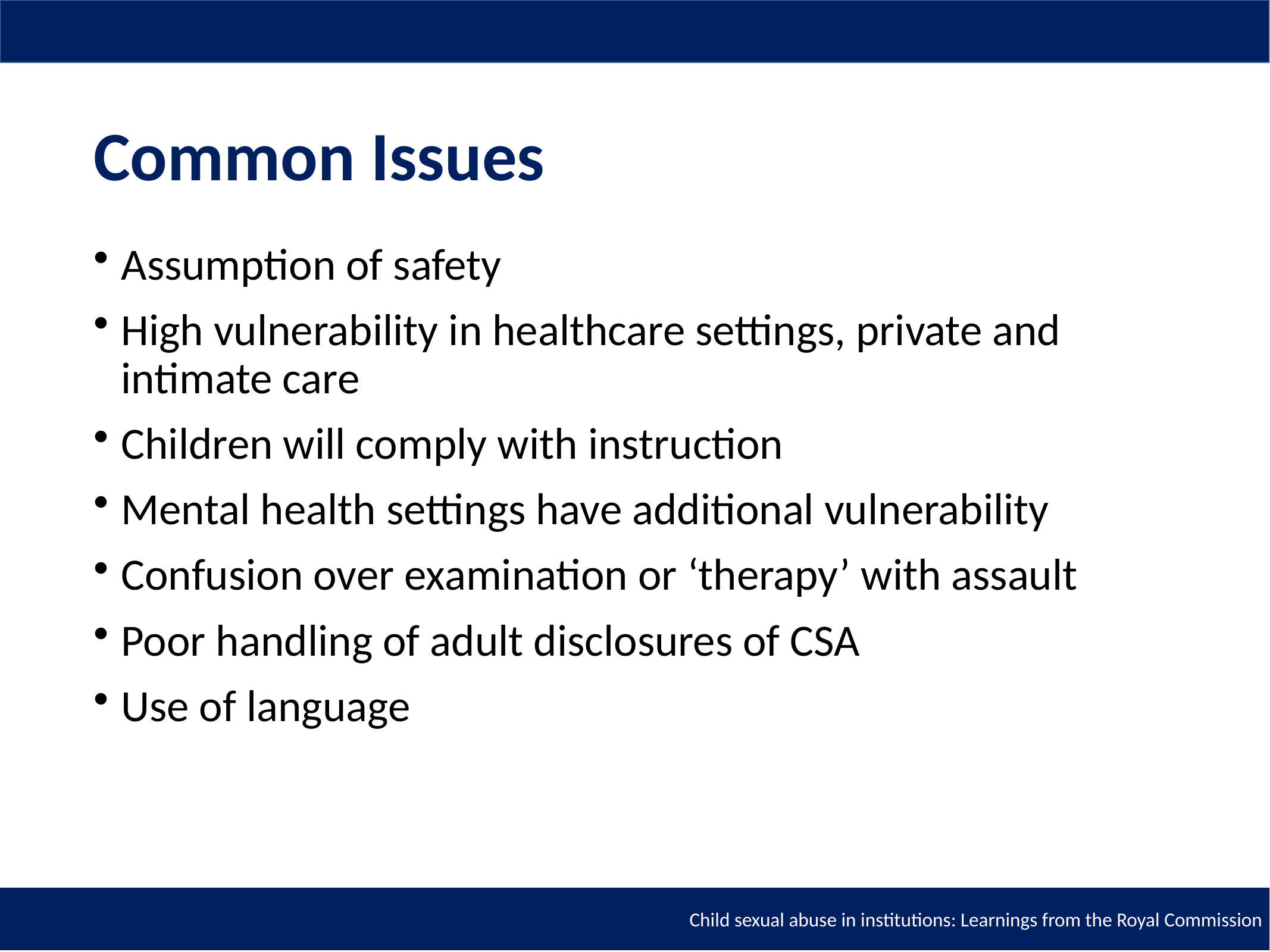

# Common Issues
Assumption of safety
High vulnerability in healthcare settings, private and intimate care
Children will comply with instruction
Mental health settings have additional vulnerability
Confusion over examination or ‘therapy’ with assault
Poor handling of adult disclosures of CSA
Use of language

Child sexual abuse in institutions: Learnings from the Royal Commission